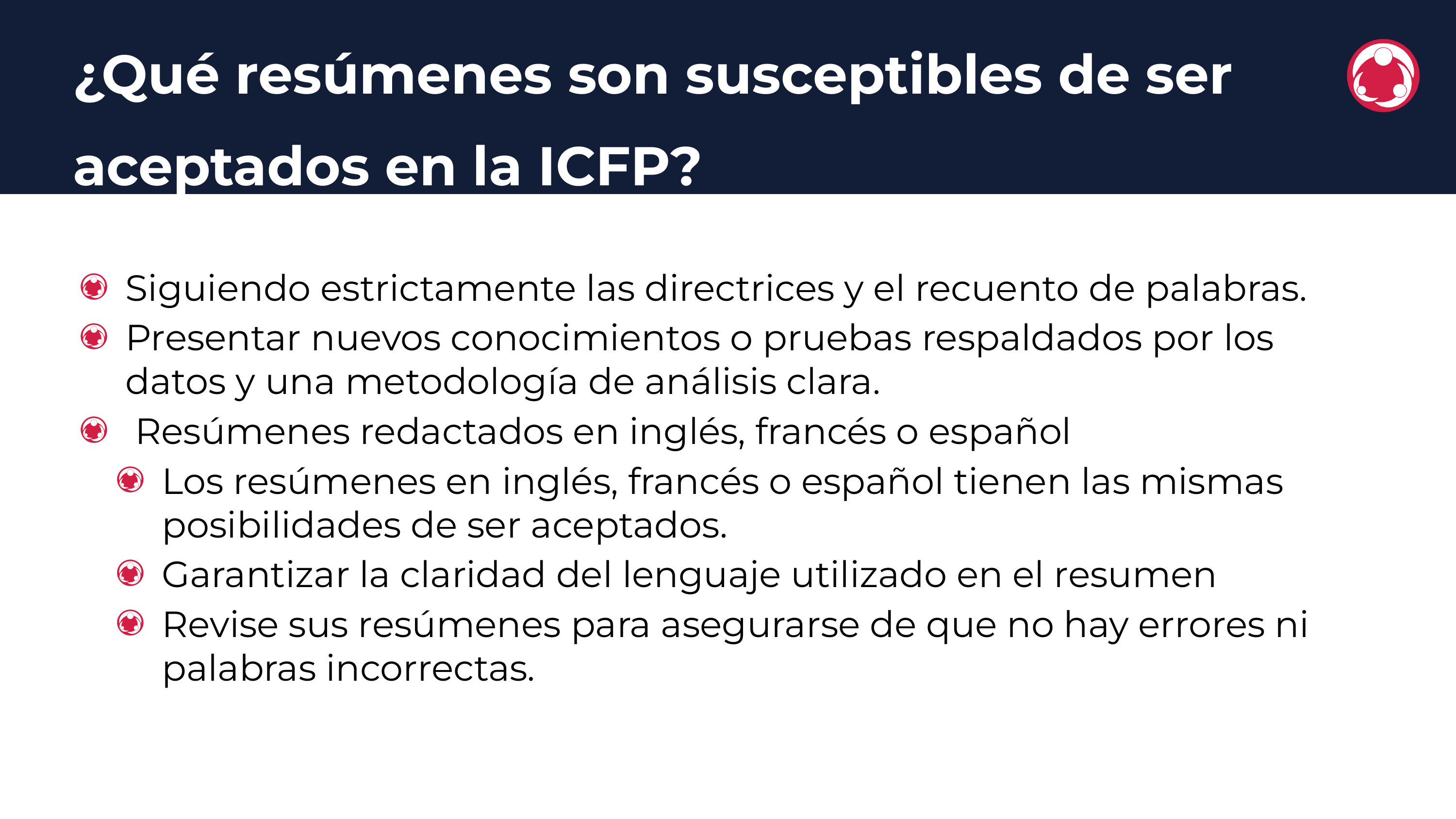

¿Qué resúmenes son susceptibles de ser aceptados en la ICFP?

Siguiendo estrictamente las directrices y el recuento de palabras.
Presentar nuevos conocimientos o pruebas respaldados por los datos y una metodología de análisis clara.
 Resúmenes redactados en inglés, francés o español
Los resúmenes en inglés, francés o español tienen las mismas posibilidades de ser aceptados.
Garantizar la claridad del lenguaje utilizado en el resumen
Revise sus resúmenes para asegurarse de que no hay errores ni palabras incorrectas.